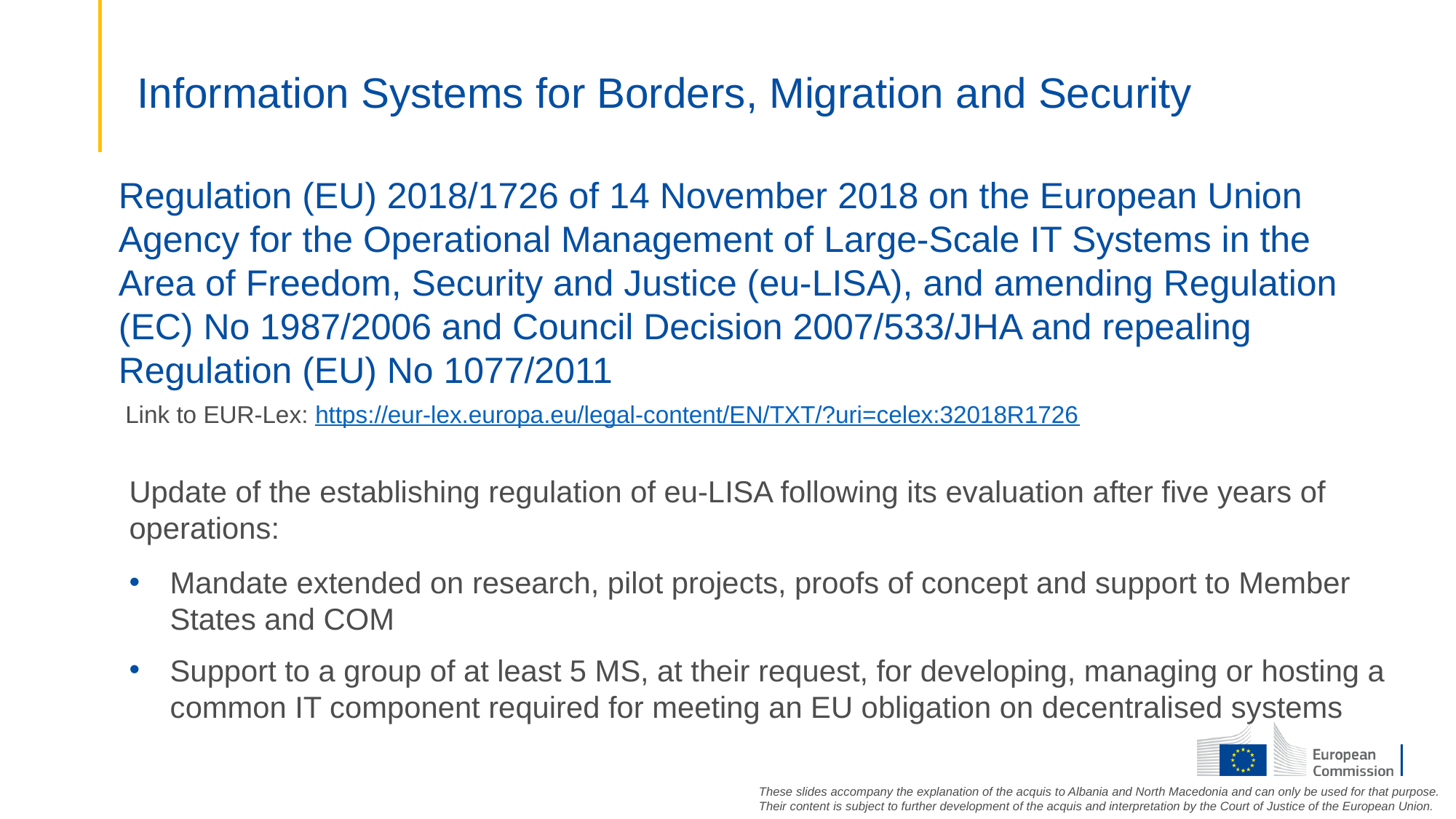

# Information Systems for Borders, Migration and Security
Regulation (EU) 2018/1726 of 14 November 2018 on the European Union Agency for the Operational Management of Large-Scale IT Systems in the Area of Freedom, Security and Justice (eu-LISA), and amending Regulation (EC) No 1987/2006 and Council Decision 2007/533/JHA and repealing Regulation (EU) No 1077/2011
Link to EUR-Lex: https://eur-lex.europa.eu/legal-content/EN/TXT/?uri=celex:32018R1726

Update of the establishing regulation of eu-LISA following its evaluation after five years of operations:
Mandate extended on research, pilot projects, proofs of concept and support to Member States and COM
Support to a group of at least 5 MS, at their request, for developing, managing or hosting a common IT component required for meeting an EU obligation on decentralised systems